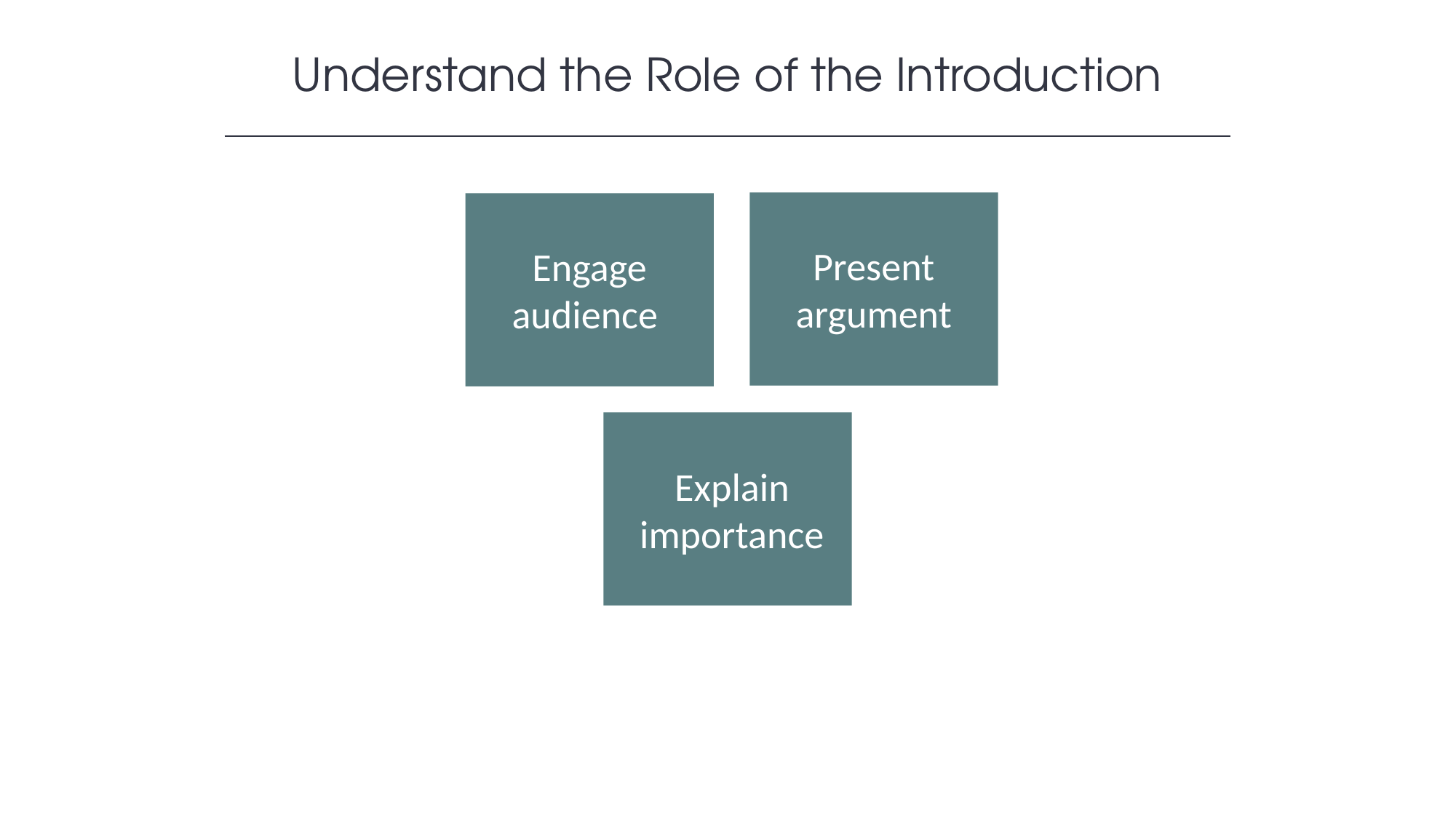

Understand the Role of the Introduction
HAWKES LEARNING

Present argument

Engage audience

Explain importance